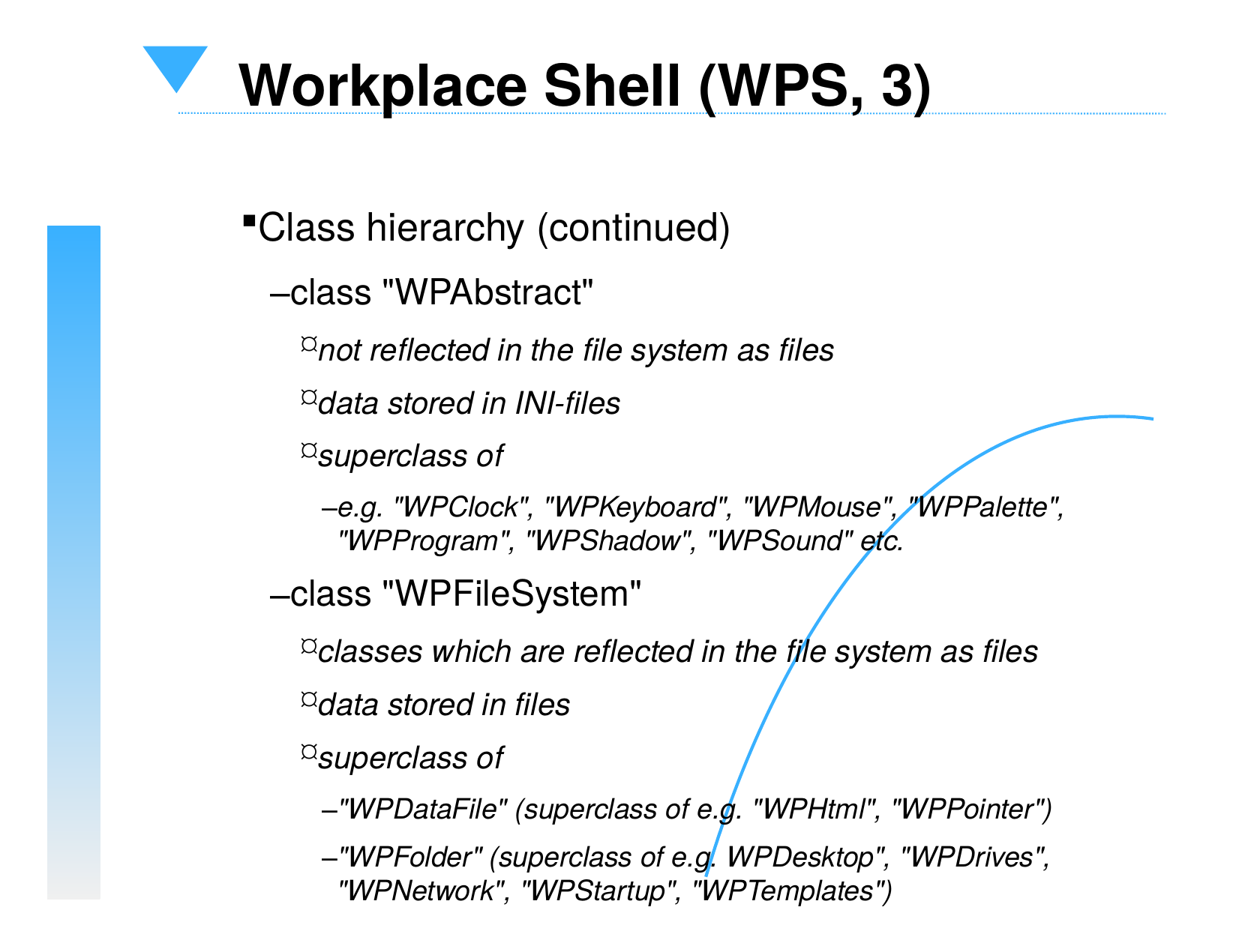

Workplace Shell (WPS, 3)

Class hierarchy (continued)
class "WPAbstract"
not reflected in the file system as files
data stored in INI-files
superclass of
e.g. "WPClock", "WPKeyboard", "WPMouse", "WPPalette", "WPProgram", "WPShadow", "WPSound" etc.
class "WPFileSystem"
classes which are reflected in the file system as files
data stored in files
superclass of
"WPDataFile" (superclass of e.g. "WPHtml", "WPPointer")
"WPFolder" (superclass of e.g. WPDesktop", "WPDrives", "WPNetwork", "WPStartup", "WPTemplates")